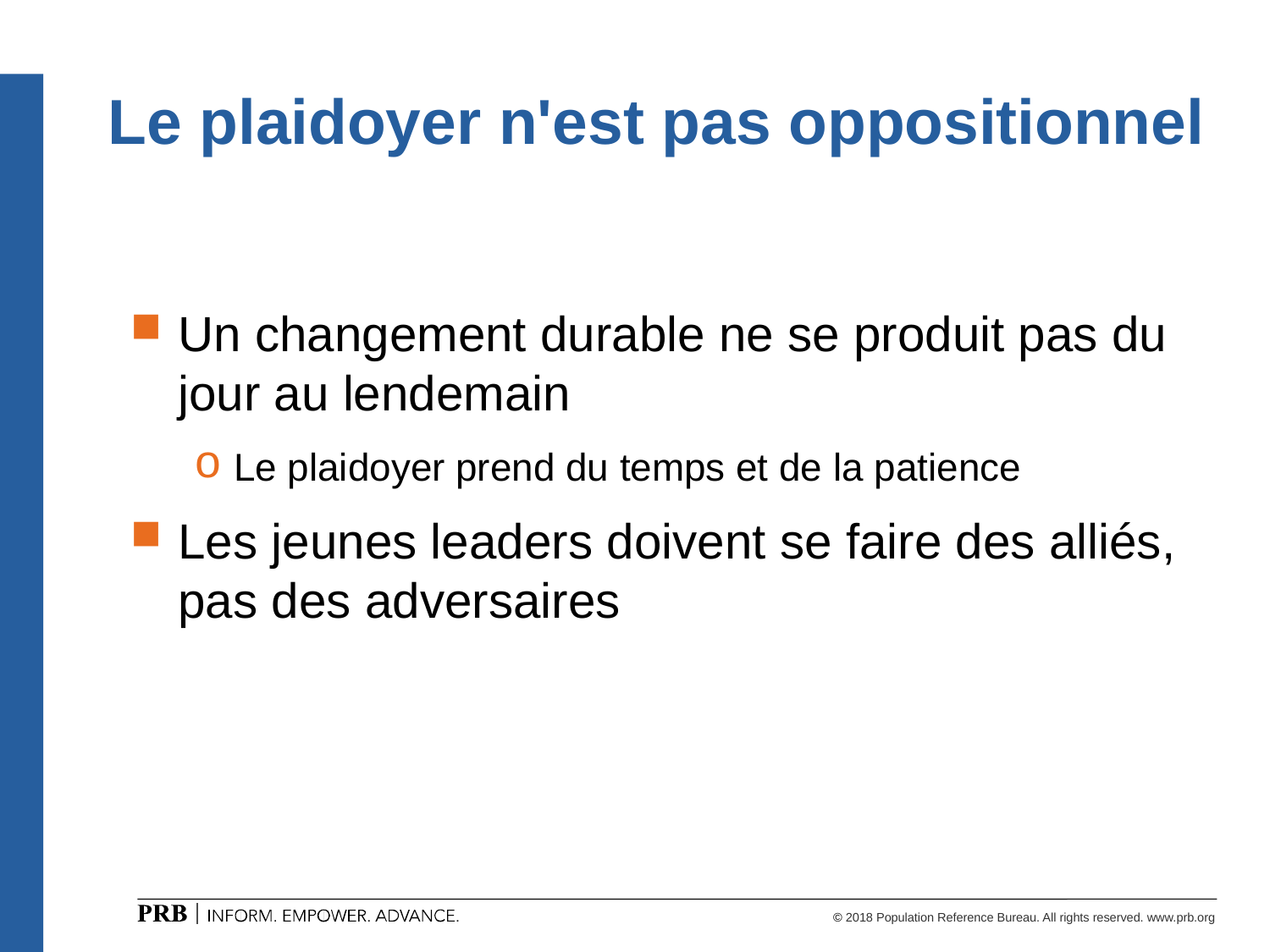

# Le plaidoyer n'est pas oppositionnel

Un changement durable ne se produit pas du jour au lendemain
Le plaidoyer prend du temps et de la patience
Les jeunes leaders doivent se faire des alliés, pas des adversaires